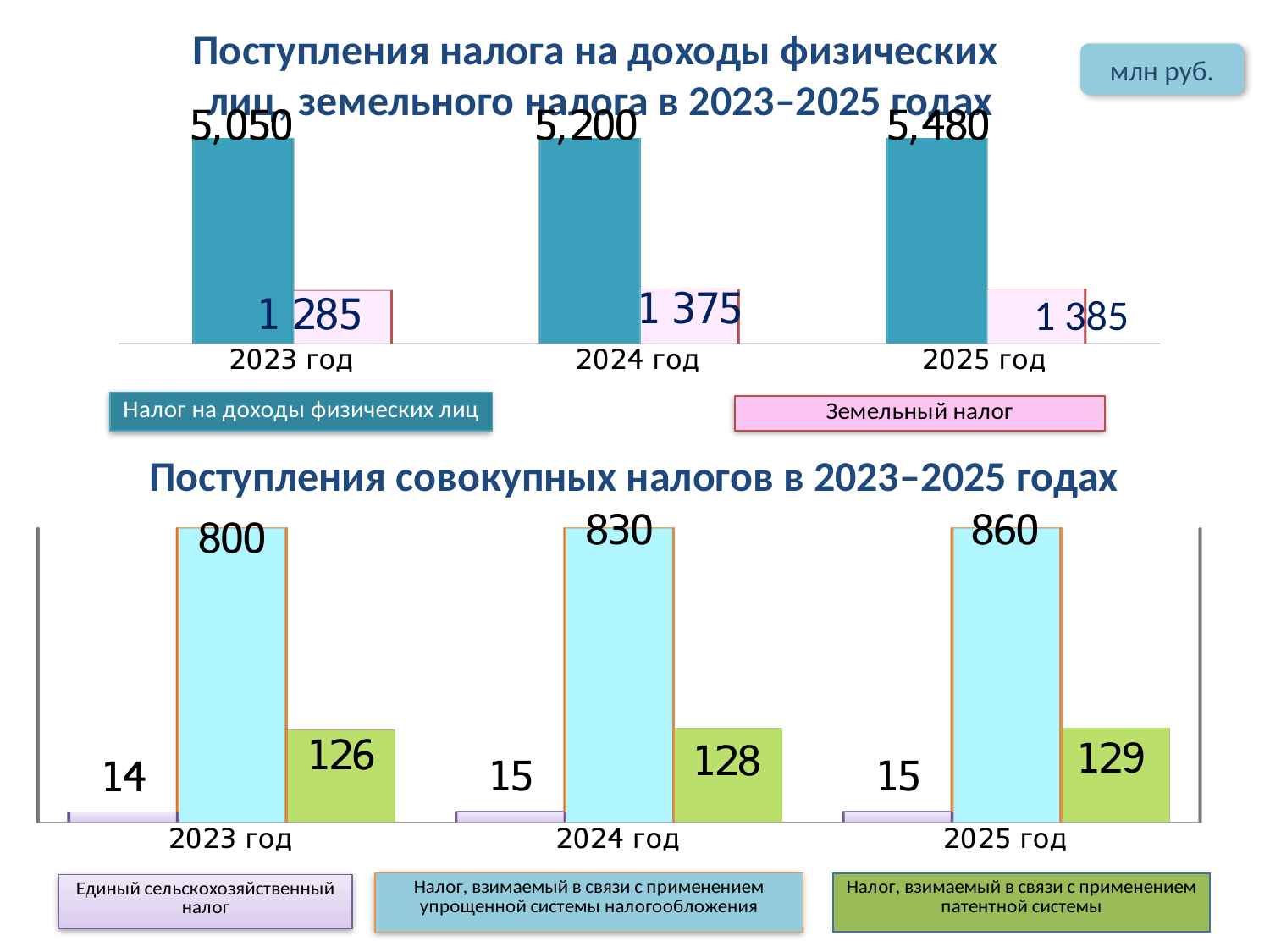

# Поступления налога на доходы физических лиц, земельного налога в 2023–2025 годах
млн руб.

[unsupported chart]

1 375
1 285
1 385
Поступления совокупных налогов в 2023–2025 годах

[unsupported chart]

19